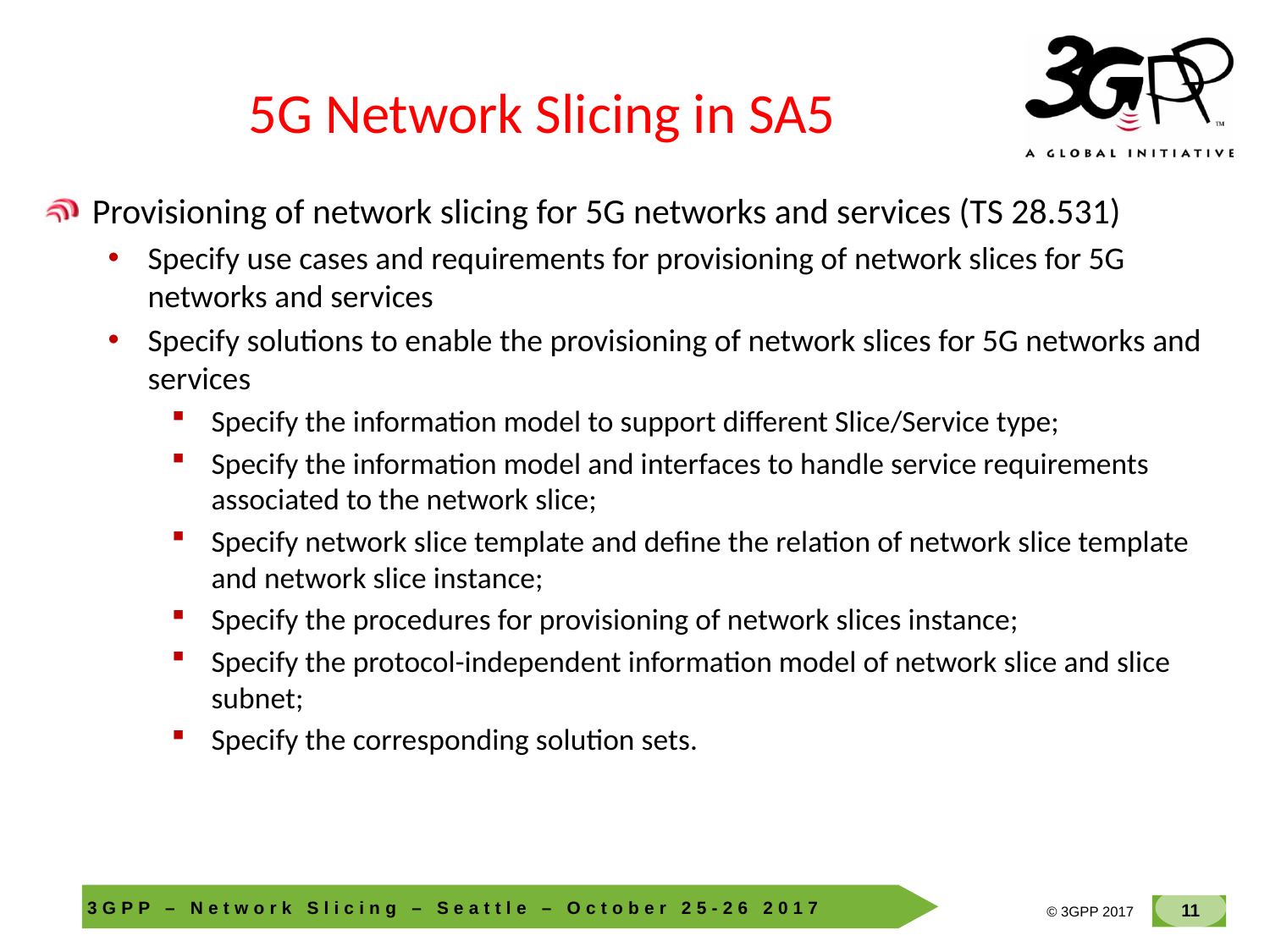

# 5G Network Slicing in SA5
Provisioning of network slicing for 5G networks and services (TS 28.531)
Specify use cases and requirements for provisioning of network slices for 5G networks and services
Specify solutions to enable the provisioning of network slices for 5G networks and services
Specify the information model to support different Slice/Service type;
Specify the information model and interfaces to handle service requirements associated to the network slice;
Specify network slice template and define the relation of network slice template and network slice instance;
Specify the procedures for provisioning of network slices instance;
Specify the protocol-independent information model of network slice and slice subnet;
Specify the corresponding solution sets.